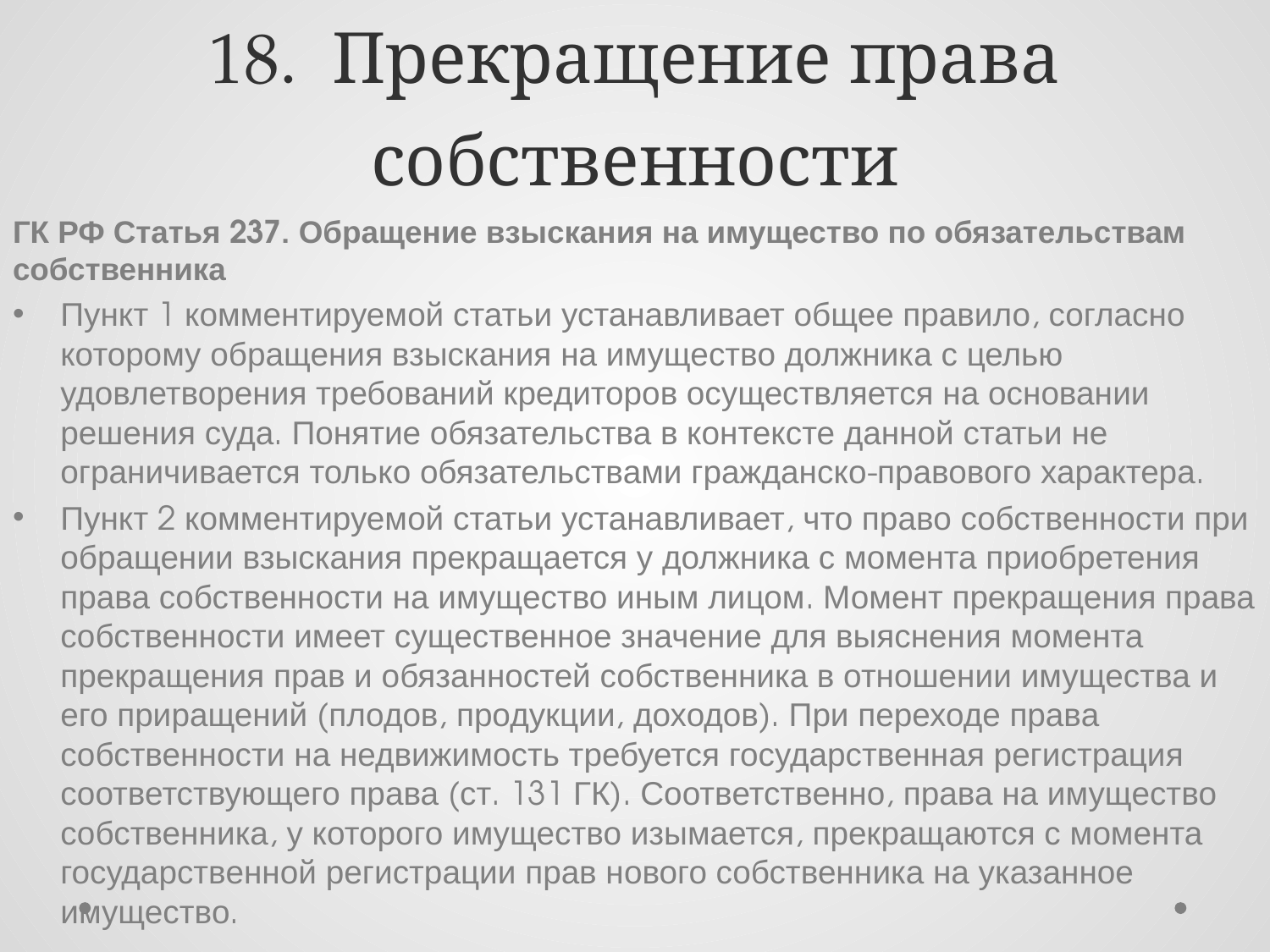

# 18.  Прекращение права собственности
ГК РФ Статья 237. Обращение взыскания на имущество по обязательствам собственника
Пункт 1 комментируемой статьи устанавливает общее правило, согласно которому обращения взыскания на имущество должника с целью удовлетворения требований кредиторов осуществляется на основании решения суда. Понятие обязательства в контексте данной статьи не ограничивается только обязательствами гражданско-правового характера.
Пункт 2 комментируемой статьи устанавливает, что право собственности при обращении взыскания прекращается у должника с момента приобретения права собственности на имущество иным лицом. Момент прекращения права собственности имеет существенное значение для выяснения момента прекращения прав и обязанностей собственника в отношении имущества и его приращений (плодов, продукции, доходов). При переходе права собственности на недвижимость требуется государственная регистрация соответствующего права (ст. 131 ГК). Соответственно, права на имущество собственника, у которого имущество изымается, прекращаются с момента государственной регистрации прав нового собственника на указанное имущество.